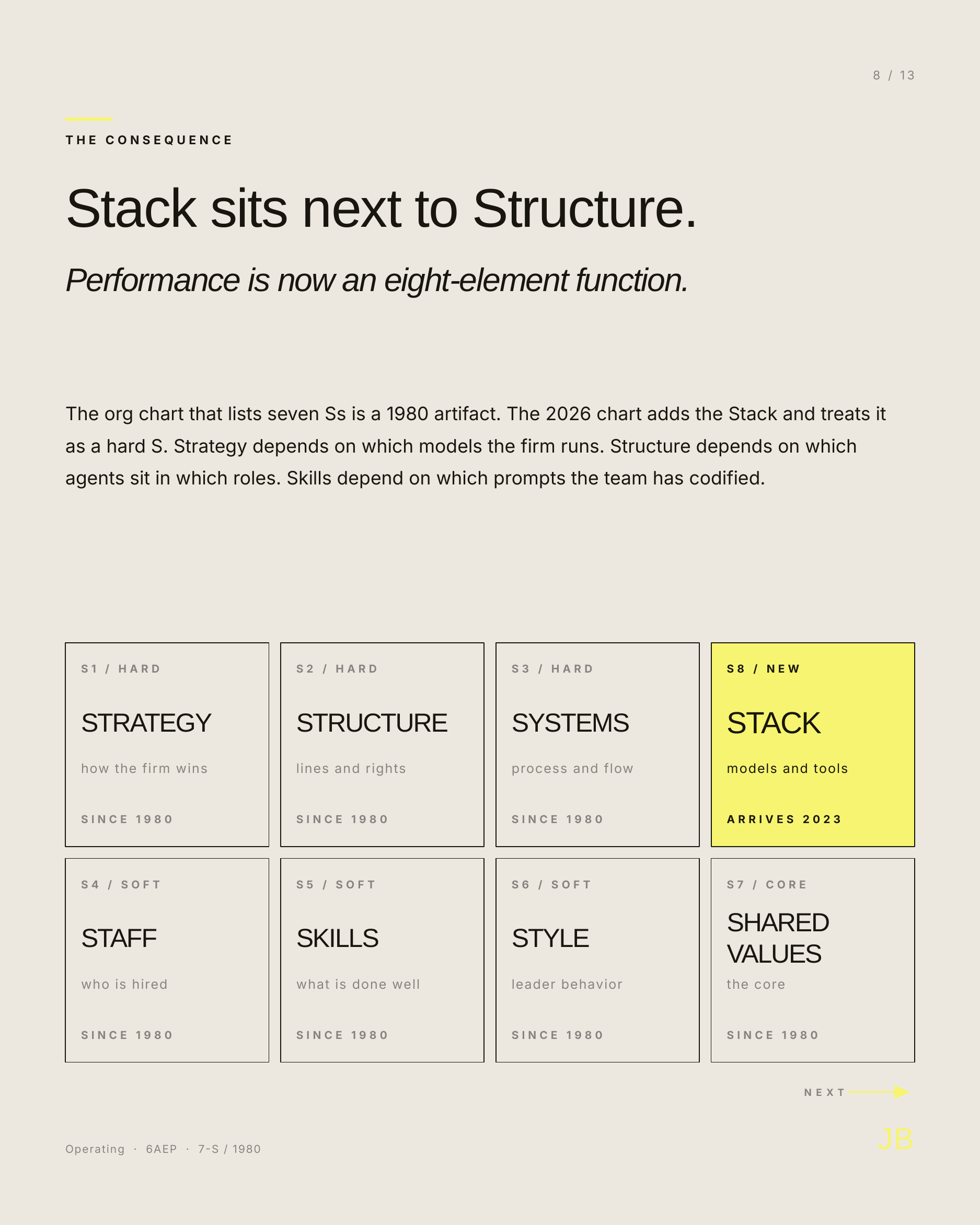

8 / 13

THE CONSEQUENCE
Stack sits next to Structure.
Performance is now an eight-element function.
The org chart that lists seven Ss is a 1980 artifact. The 2026 chart adds the Stack and treats it as a hard S. Strategy depends on which models the firm runs. Structure depends on which agents sit in which roles. Skills depend on which prompts the team has codified.

S1 / HARD
S2 / HARD
S3 / HARD
S8 / NEW
STRATEGY
STRUCTURE
SYSTEMS
STACK
how the firm wins
lines and rights
process and flow
models and tools
SINCE 1980
SINCE 1980
SINCE 1980
ARRIVES 2023

S4 / SOFT
S5 / SOFT
S6 / SOFT
S7 / CORE
STAFF
SKILLS
STYLE
SHARED VALUES
who is hired
what is done well
leader behavior
the core
SINCE 1980
SINCE 1980
SINCE 1980
SINCE 1980
NEXT

JB
Operating  ·  6AEP  ·  7-S / 1980